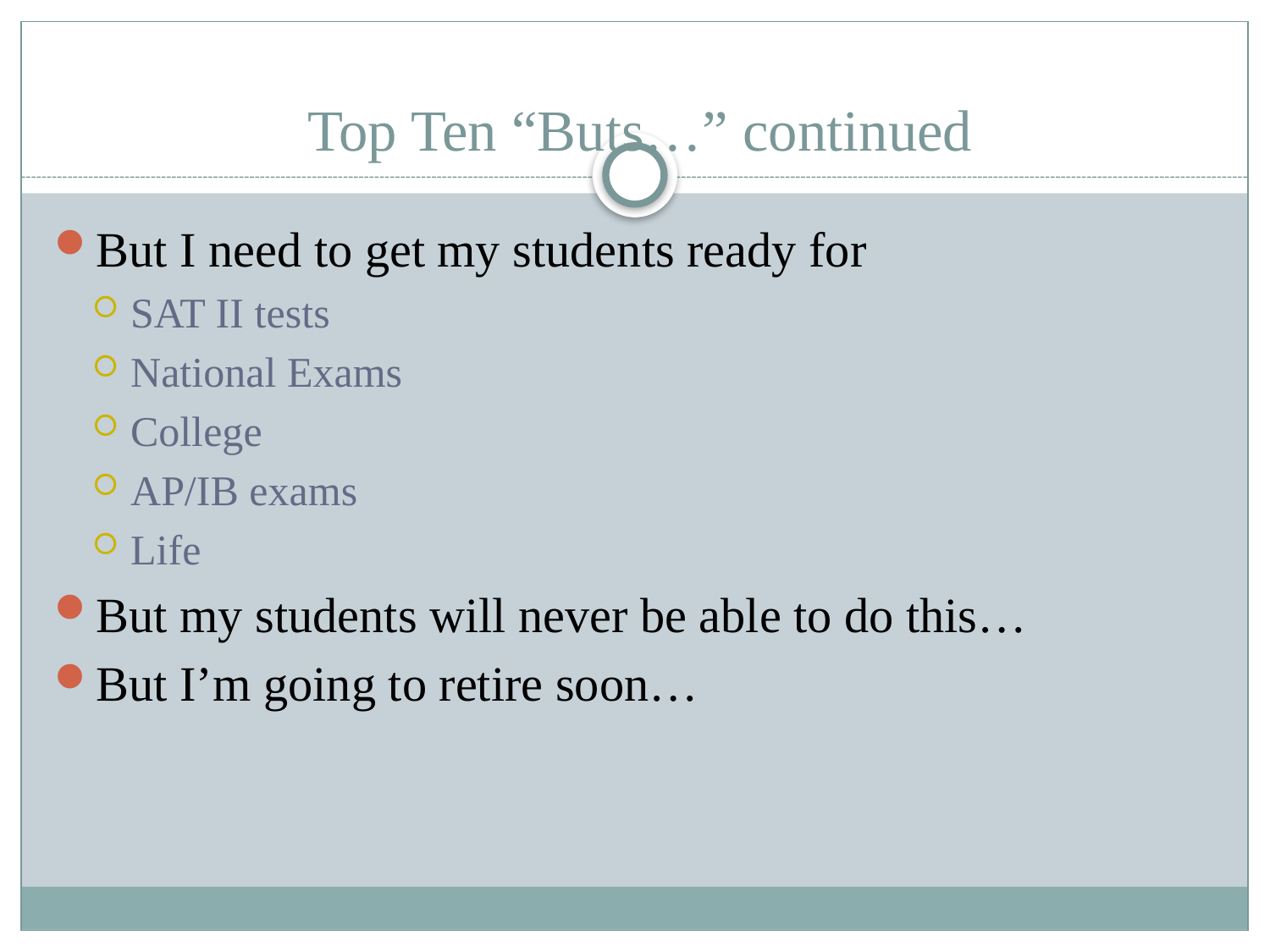

# Top Ten “Buts…” continued
But I need to get my students ready for
SAT II tests
National Exams
College
AP/IB exams
Life
But my students will never be able to do this…
But I’m going to retire soon…